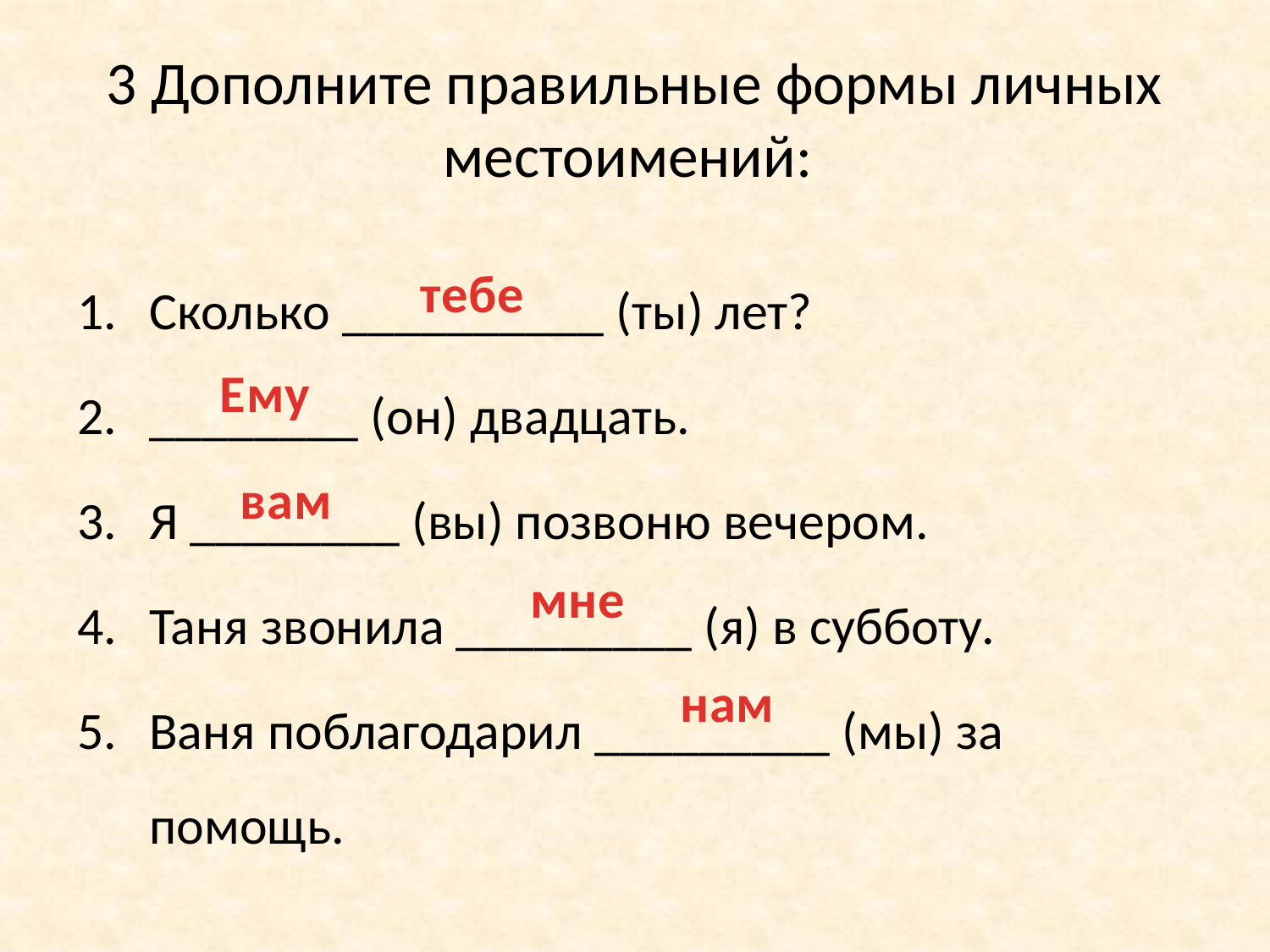

3 Дополните правильные формы личных местоимений:
Сколько __________ (ты) лет?
________ (он) двадцать.
Я ________ (вы) позвоню вечером.
Таня звонила _________ (я) в субботу.
Ваня поблагодарил _________ (мы) за помощь.
тебе
Ему
вам
мне
нам